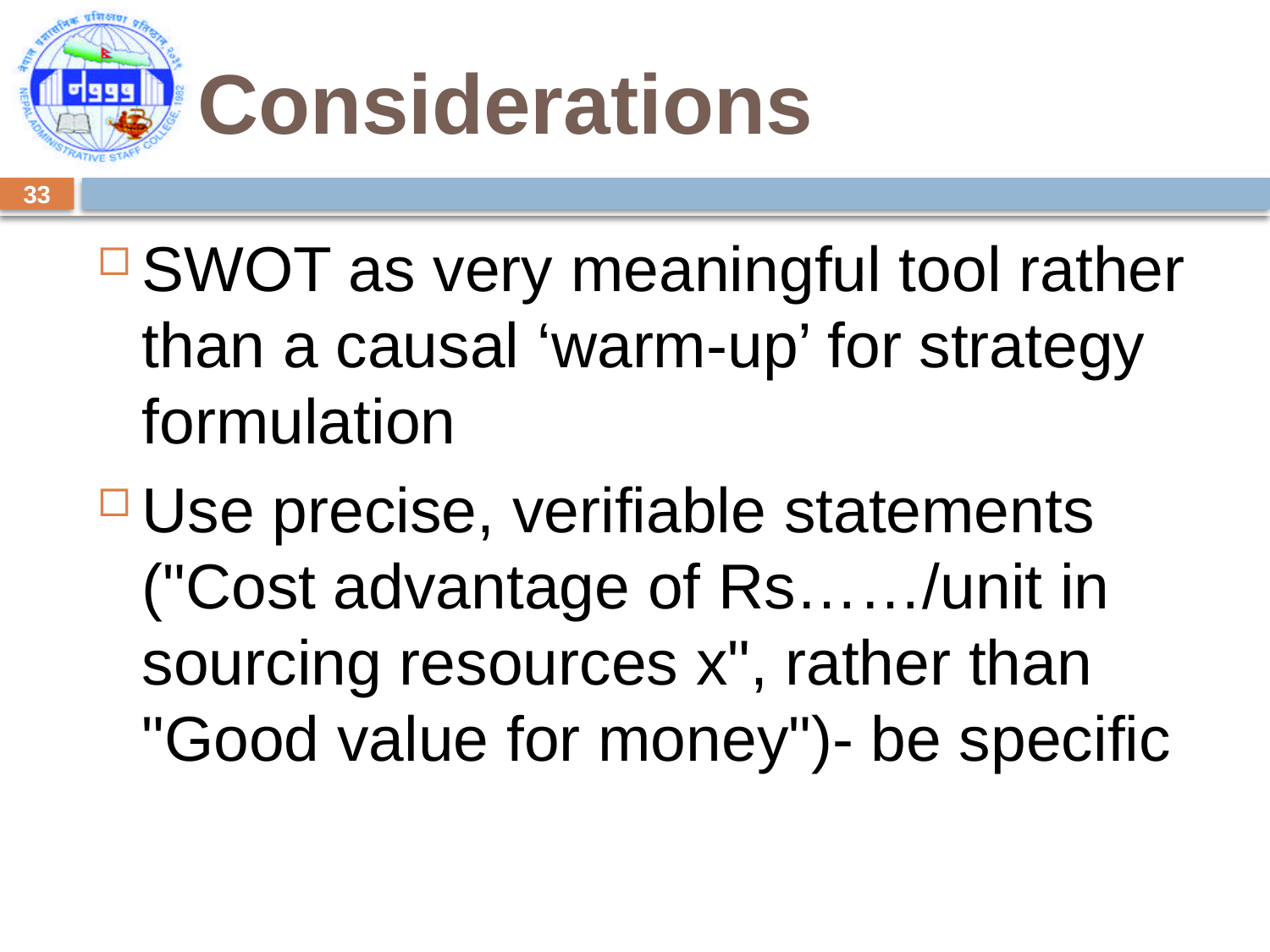

# Considerations
33
SWOT as very meaningful tool rather than a causal ‘warm-up’ for strategy formulation
Use precise, verifiable statements ("Cost advantage of Rs……/unit in sourcing resources x", rather than "Good value for money")- be specific